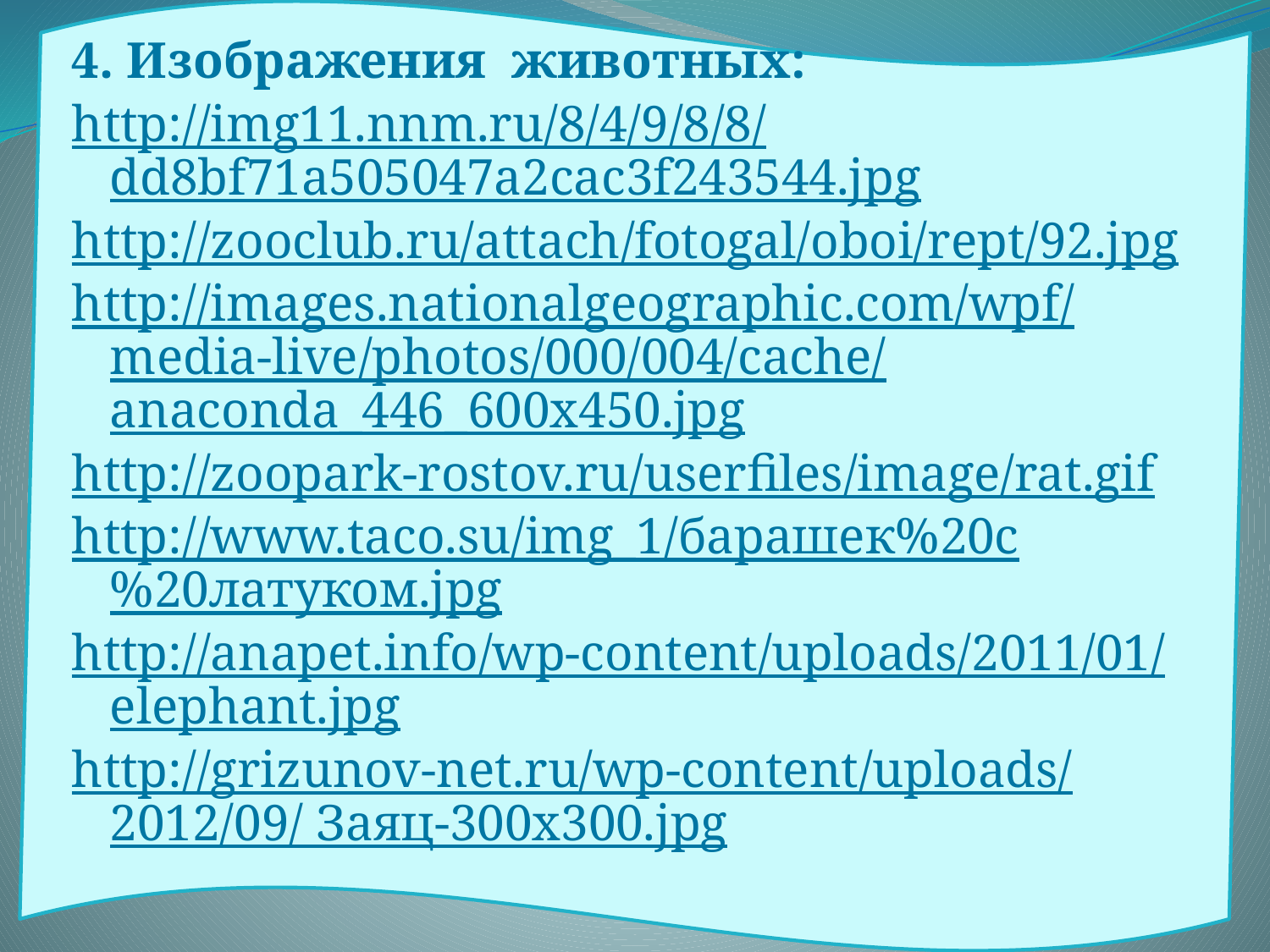

4. Изображения  животных:
http://img11.nnm.ru/8/4/9/8/8/dd8bf71a505047a2cac3f243544.jpg
http://zooclub.ru/attach/fotogal/oboi/rept/92.jpg
http://images.nationalgeographic.com/wpf/media-live/photos/000/004/cache/anaconda_446_600x450.jpg
http://zoopark-rostov.ru/userfiles/image/rat.gif
http://www.taco.su/img_1/барашек%20с%20латуком.jpg
http://anapet.info/wp-content/uploads/2011/01/ elephant.jpg
http://grizunov-net.ru/wp-content/uploads/2012/09/ Заяц-300x300.jpg

.